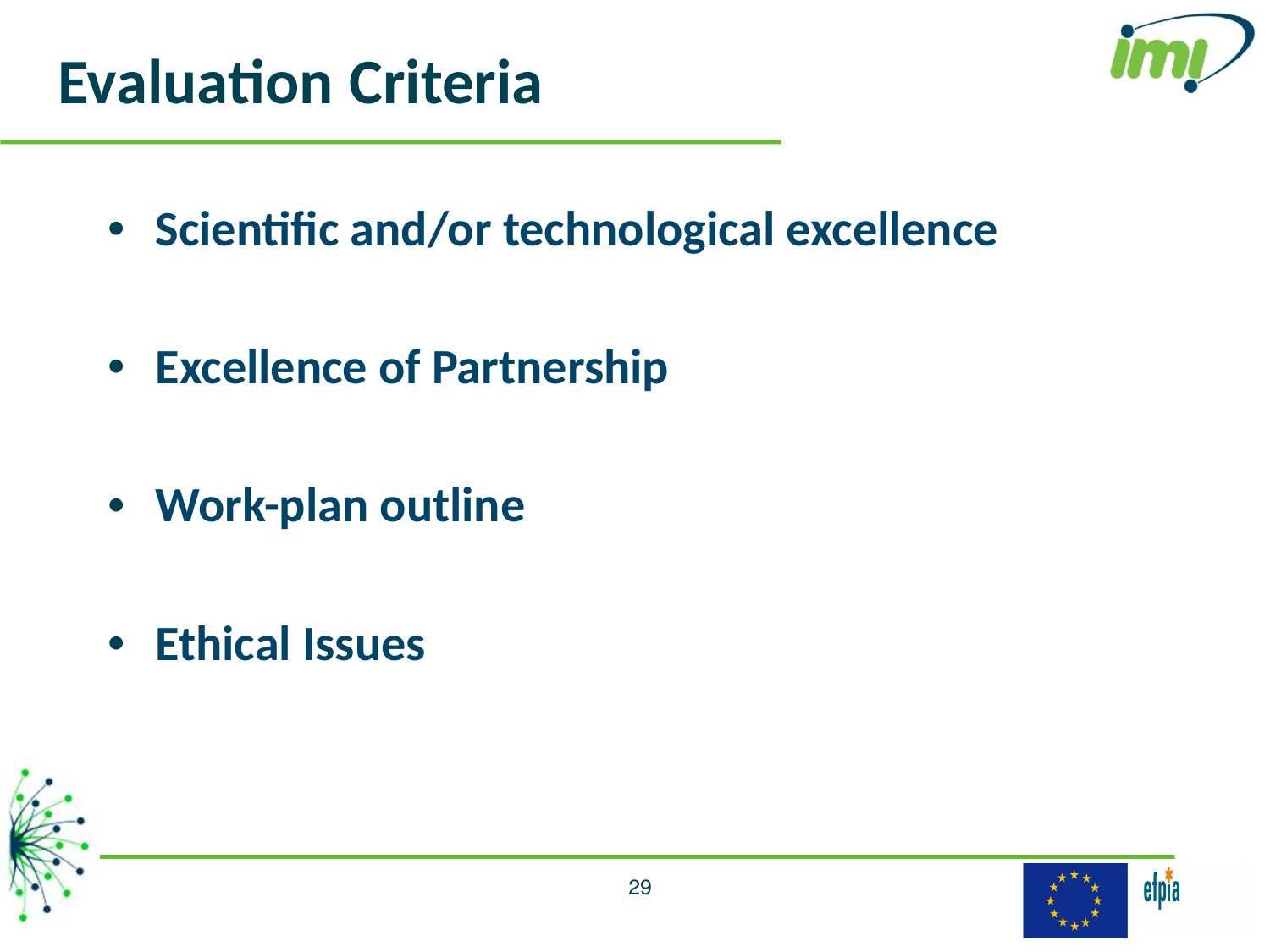

# Evaluation Criteria

Scientific and/or technological excellence

Excellence of Partnership

Work-plan outline

Ethical Issues
29